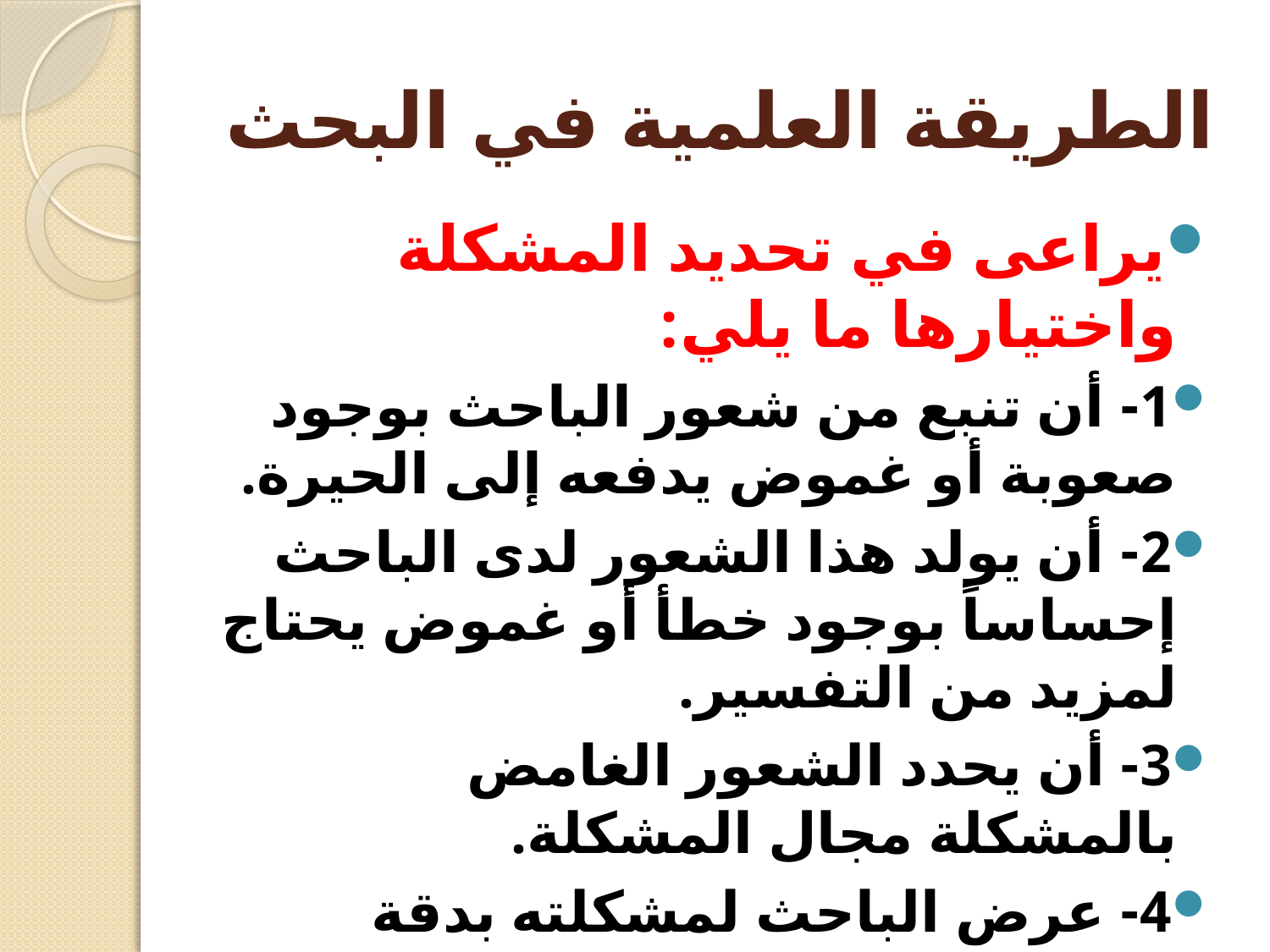

# الطريقة العلمية في البحث
يراعى في تحديد المشكلة واختيارها ما يلي:
1- أن تنبع من شعور الباحث بوجود صعوبة أو غموض يدفعه إلى الحيرة.
2- أن يولد هذا الشعور لدى الباحث إحساساً بوجود خطأ أو غموض يحتاج لمزيد من التفسير.
3- أن يحدد الشعور الغامض بالمشكلة مجال المشكلة.
4- عرض الباحث لمشكلته بدقة وصياغتها بشكل محدد وواضح.